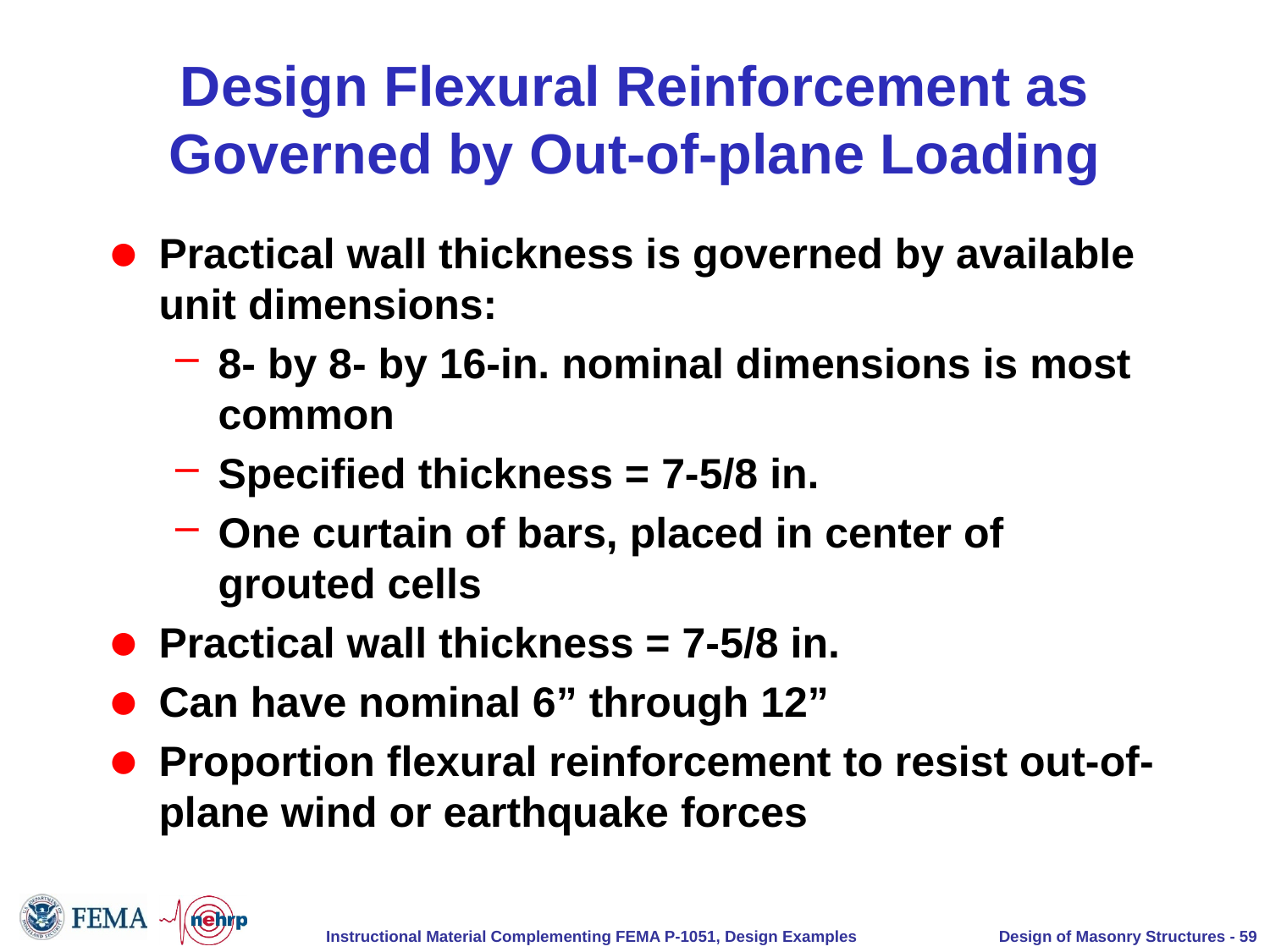

# Design Flexural Reinforcement as Governed by Out-of-plane Loading
Practical wall thickness is governed by available unit dimensions:
8- by 8- by 16-in. nominal dimensions is most common
Specified thickness = 7-5/8 in.
One curtain of bars, placed in center of grouted cells
Practical wall thickness = 7-5/8 in.
Can have nominal 6” through 12”
Proportion flexural reinforcement to resist out-of- plane wind or earthquake forces
Design of Masonry Structures - 59
Instructional Material Complementing FEMA P-1051, Design Examples